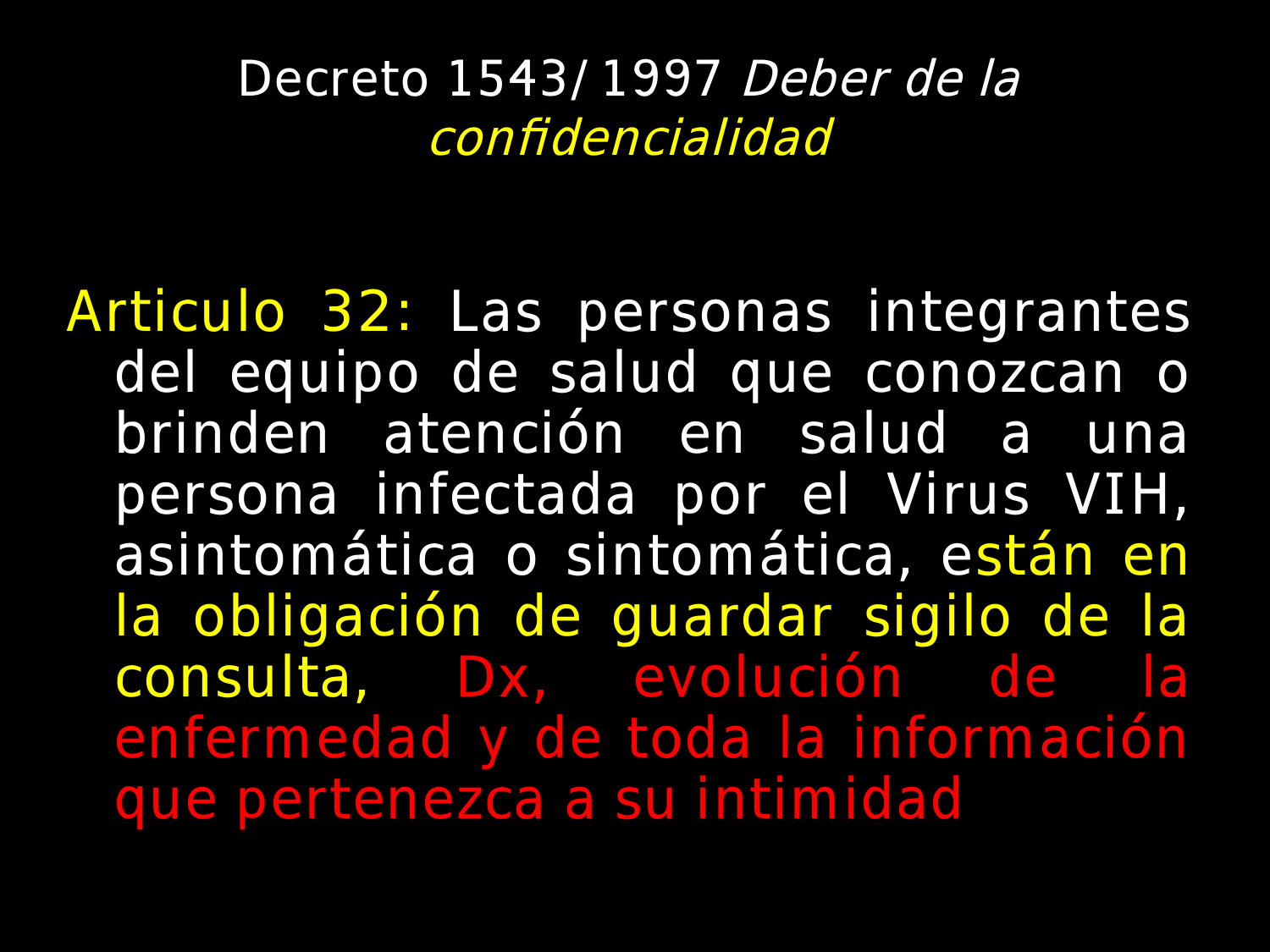

Decreto 1543/1997 Deber de la confidencialidad

Articulo 32: Las personas integrantes del equipo de salud que conozcan o brinden atención en salud a una persona infectada por el Virus VIH, asintomática o sintomática, están en la obligación de guardar sigilo de la consulta, Dx, evolución de la enfermedad y de toda la información que pertenezca a su intimidad